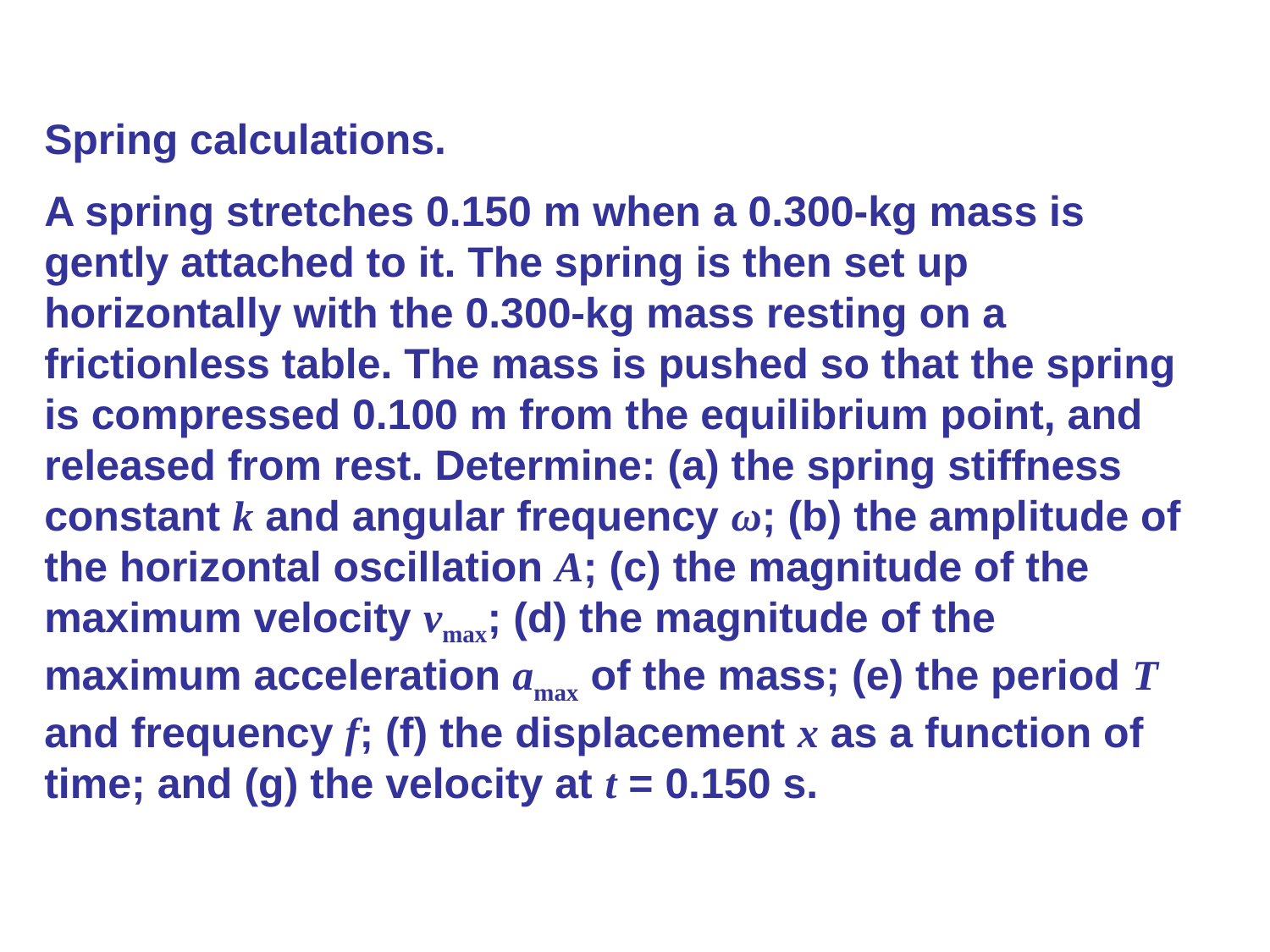

Spring calculations.
A spring stretches 0.150 m when a 0.300-kg mass is gently attached to it. The spring is then set up horizontally with the 0.300-kg mass resting on a frictionless table. The mass is pushed so that the spring is compressed 0.100 m from the equilibrium point, and released from rest. Determine: (a) the spring stiffness constant k and angular frequency ω; (b) the amplitude of the horizontal oscillation A; (c) the magnitude of the maximum velocity vmax; (d) the magnitude of the maximum acceleration amax of the mass; (e) the period T and frequency f; (f) the displacement x as a function of time; and (g) the velocity at t = 0.150 s.